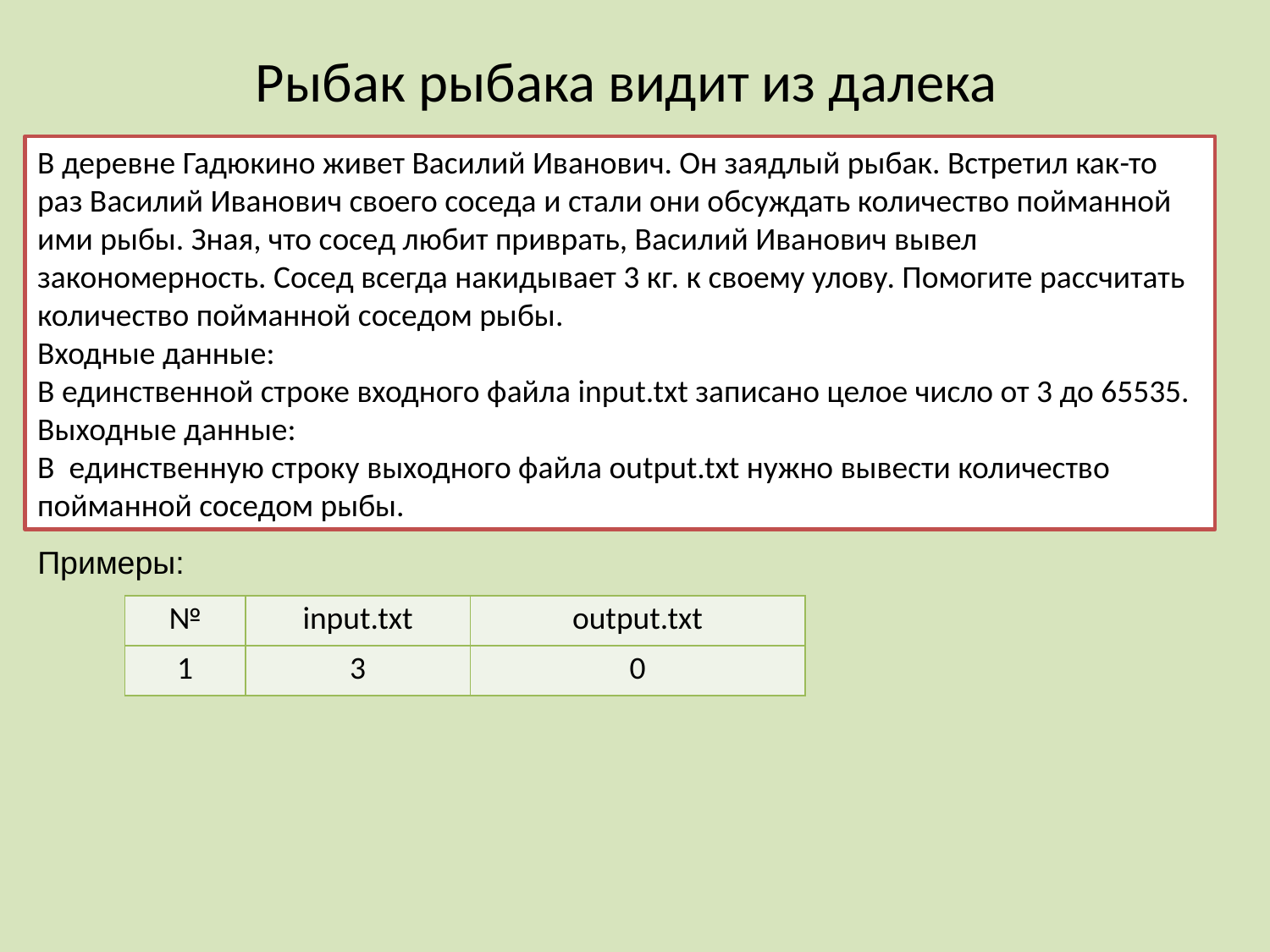

# Рыбак рыбака видит из далека
В деревне Гадюкино живет Василий Иванович. Он заядлый рыбак. Встретил как-то раз Василий Иванович своего соседа и стали они обсуждать количество пойманной ими рыбы. Зная, что сосед любит приврать, Василий Иванович вывел закономерность. Сосед всегда накидывает 3 кг. к своему улову. Помогите рассчитать количество пойманной соседом рыбы.
Входные данные:
В единственной строке входного файла input.txt записано целое число от 3 до 65535.
Выходные данные:
В  единственную строку выходного файла output.txt нужно вывести количество пойманной соседом рыбы.
Примеры:
| № | input.txt | output.txt |
| --- | --- | --- |
| 1 | 3 | 0 |